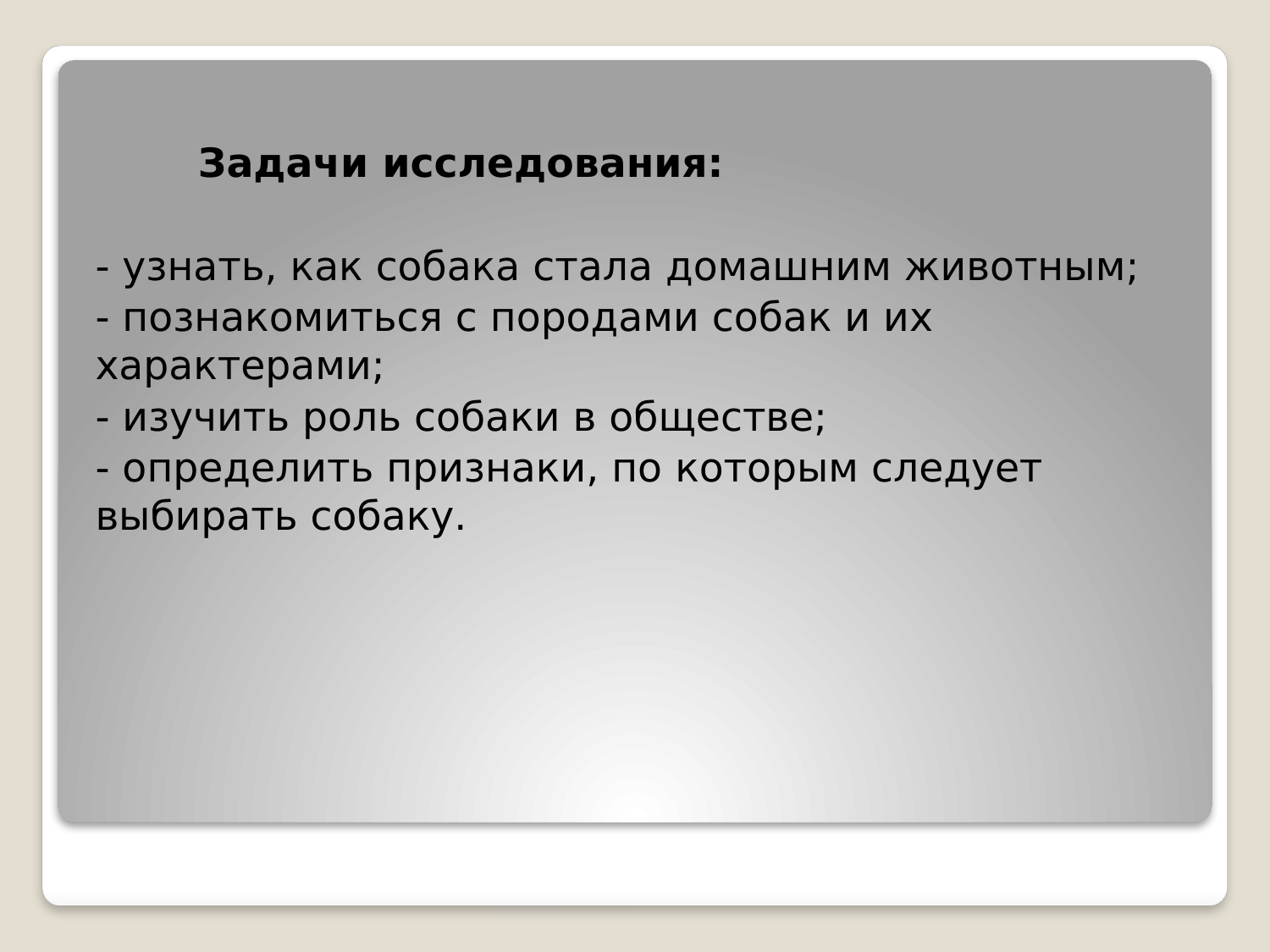

Задачи исследования:

- узнать, как собака стала домашним животным;
- познакомиться с породами собак и их характерами;
- изучить роль собаки в обществе;
- определить признаки, по которым следует выбирать собаку.

#